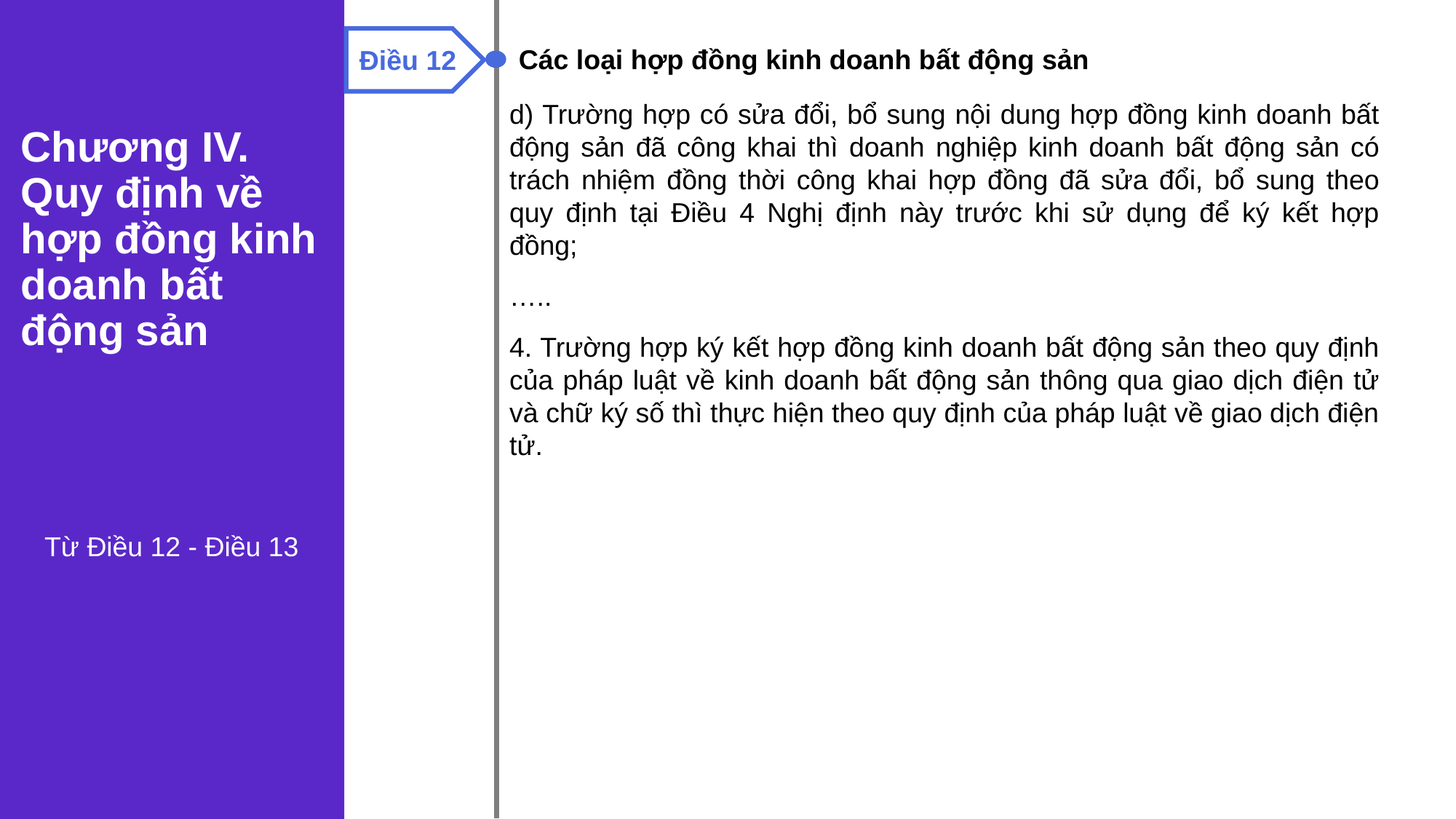

Điều 12

Các loại hợp đồng kinh doanh bất động sản
d) Trường hợp có sửa đổi, bổ sung nội dung hợp đồng kinh doanh bất động sản đã công khai thì doanh nghiệp kinh doanh bất động sản có trách nhiệm đồng thời công khai hợp đồng đã sửa đổi, bổ sung theo quy định tại Điều 4 Nghị định này trước khi sử dụng để ký kết hợp đồng;
…..
4. Trường hợp ký kết hợp đồng kinh doanh bất động sản theo quy định của pháp luật về kinh doanh bất động sản thông qua giao dịch điện tử và chữ ký số thì thực hiện theo quy định của pháp luật về giao dịch điện tử.
Chương IV. Quy định về hợp đồng kinh doanh bất động sản
Từ Điều 12 - Điều 13